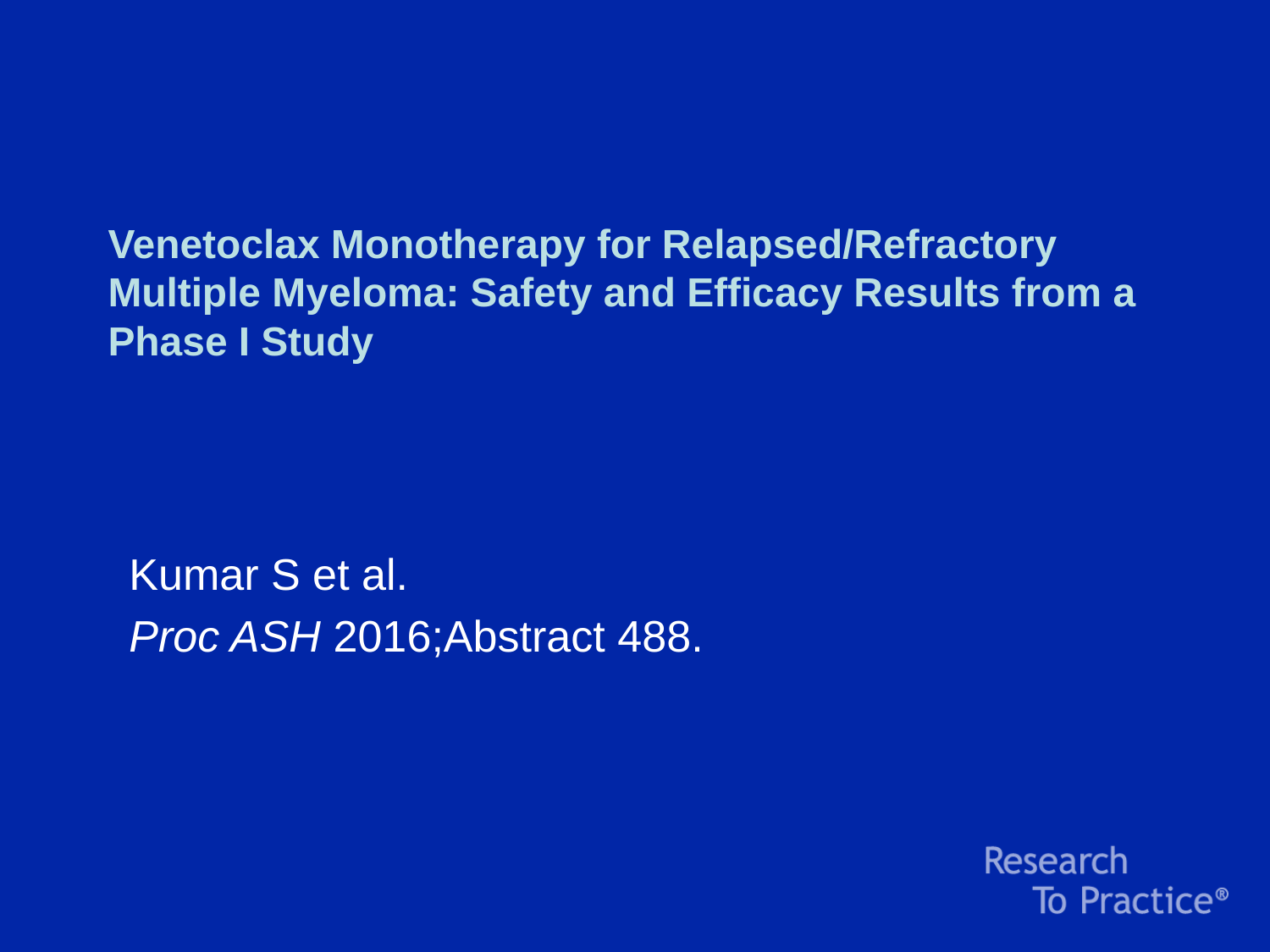

# Venetoclax Monotherapy for Relapsed/Refractory Multiple Myeloma: Safety and Efficacy Results from a Phase I Study
Kumar S et al.
Proc ASH 2016;Abstract 488.